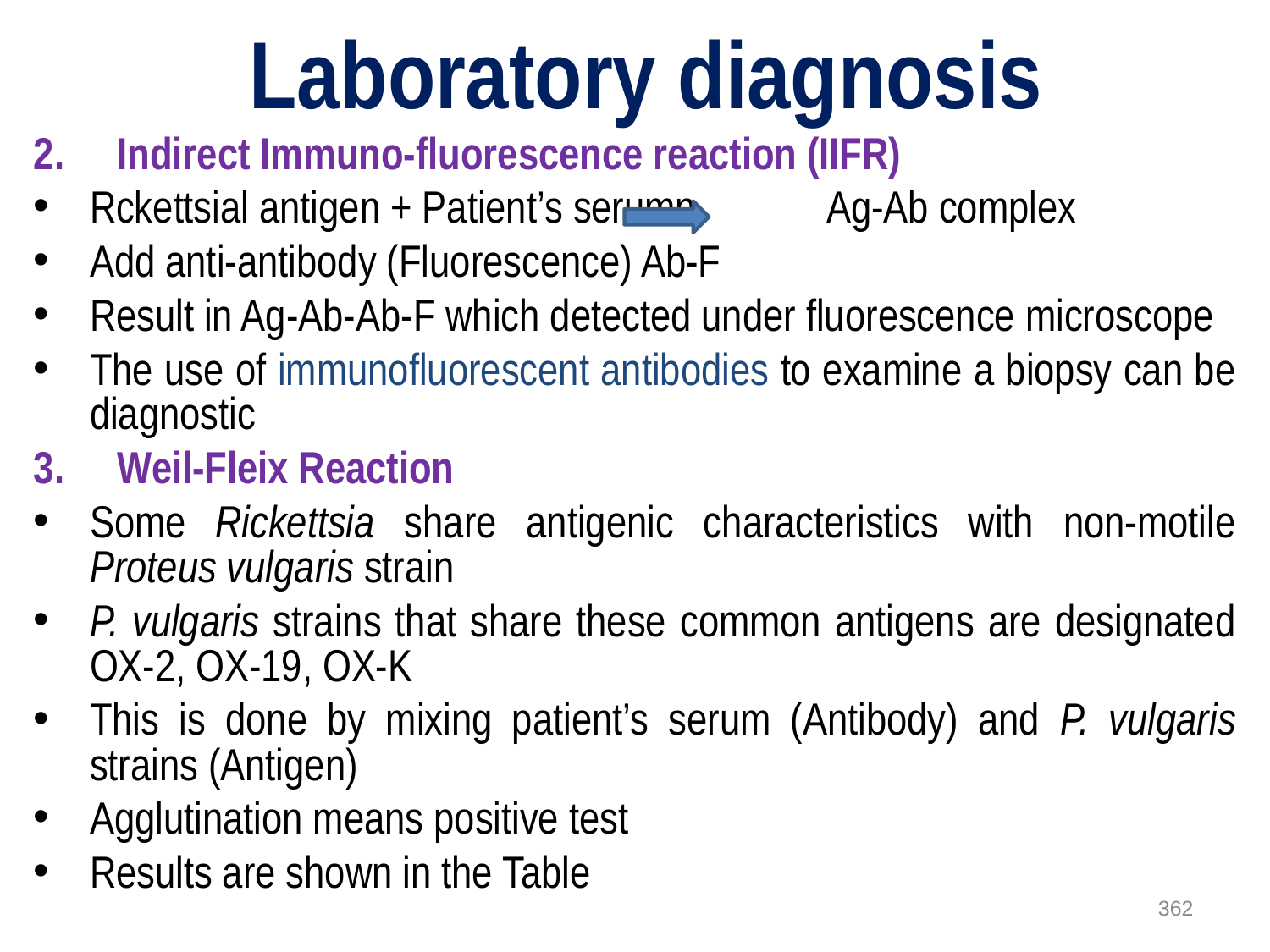

# Laboratory diagnosis
Indirect Immuno-fluorescence reaction (IIFR)
Rckettsial antigen + Patient’s serumn             Ag-Ab complex
Add anti-antibody (Fluorescence) Ab-F
Result in Ag-Ab-Ab-F which detected under fluorescence microscope
The use of immunofluorescent antibodies to examine a biopsy can be diagnostic
Weil-Fleix Reaction
Some Rickettsia share antigenic characteristics with non-motile Proteus vulgaris strain
P. vulgaris strains that share these common antigens are designated OX-2, OX-19, OX-K
This is done by mixing patient’s serum (Antibody) and P. vulgaris strains (Antigen)
Agglutination means positive test
Results are shown in the Table

362